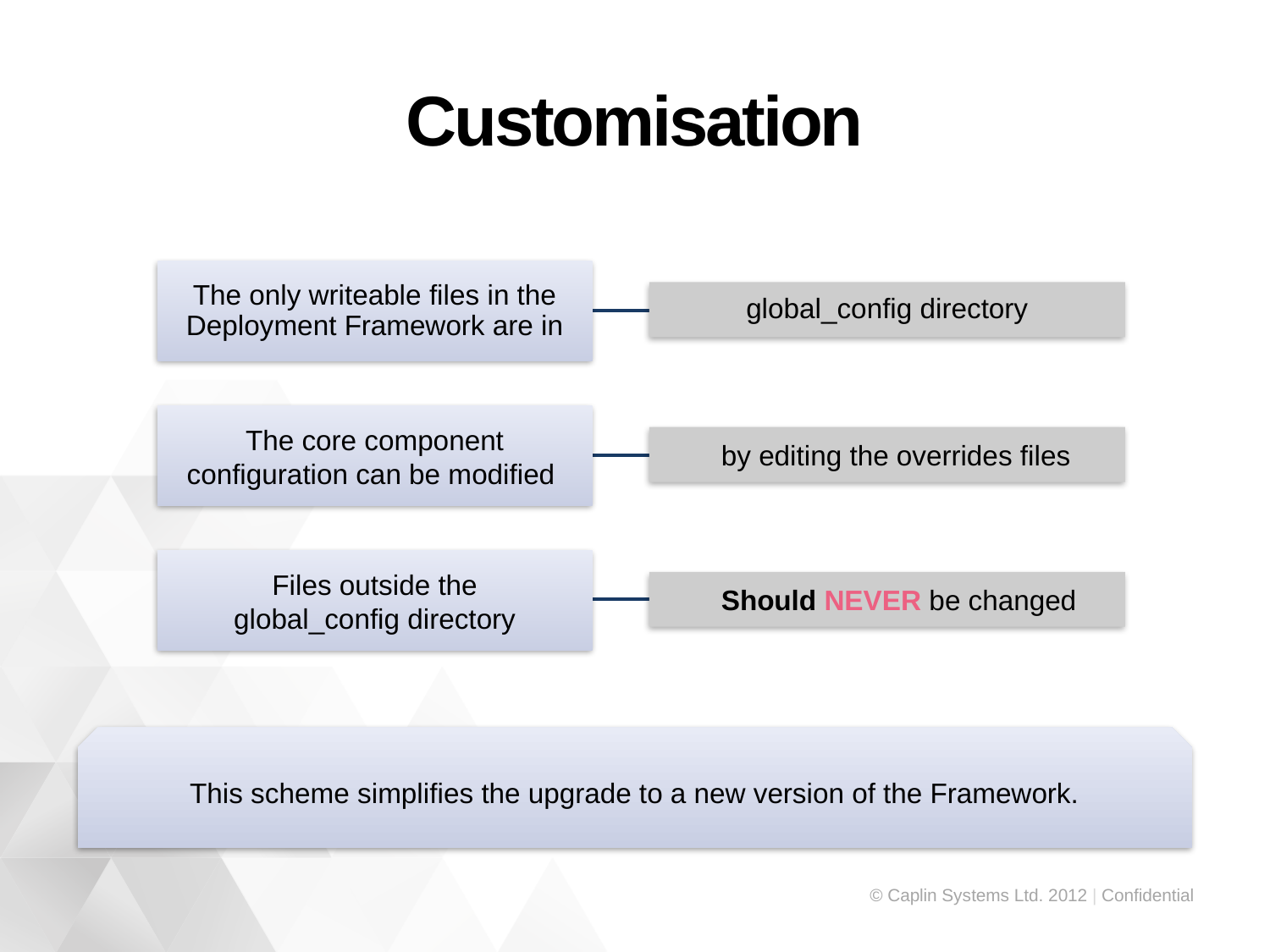

# Customisation
The only writeable files in the Deployment Framework are in

global_config directory
The core component configuration can be modified

by editing the overrides files
Files outside the
global_config directory

Should NEVER be changed
This scheme simplifies the upgrade to a new version of the Framework.